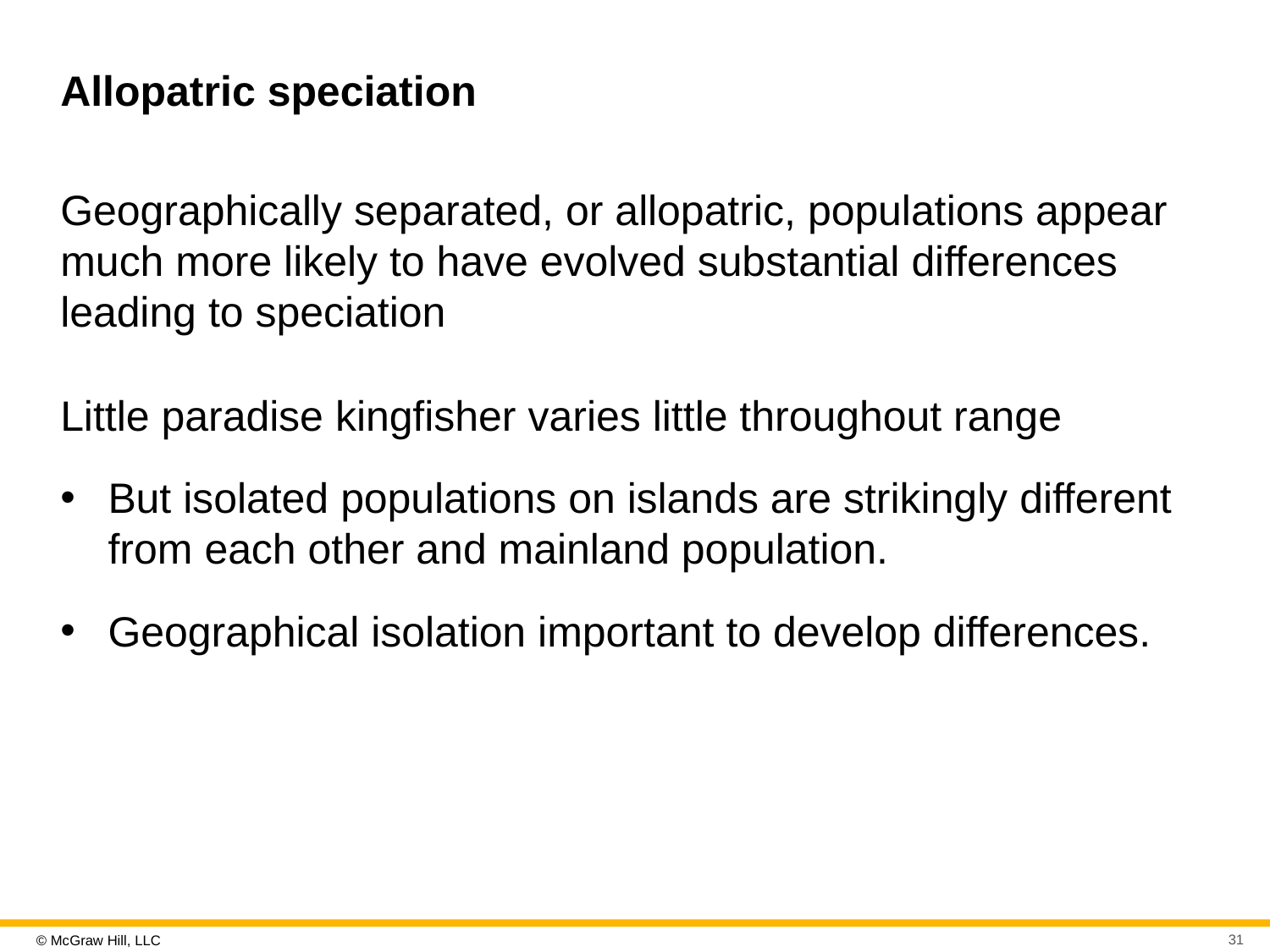

# Allopatric speciation
Geographically separated, or allopatric, populations appear much more likely to have evolved substantial differences leading to speciation
Little paradise kingfisher varies little throughout range
But isolated populations on islands are strikingly different from each other and mainland population.
Geographical isolation important to develop differences.
31